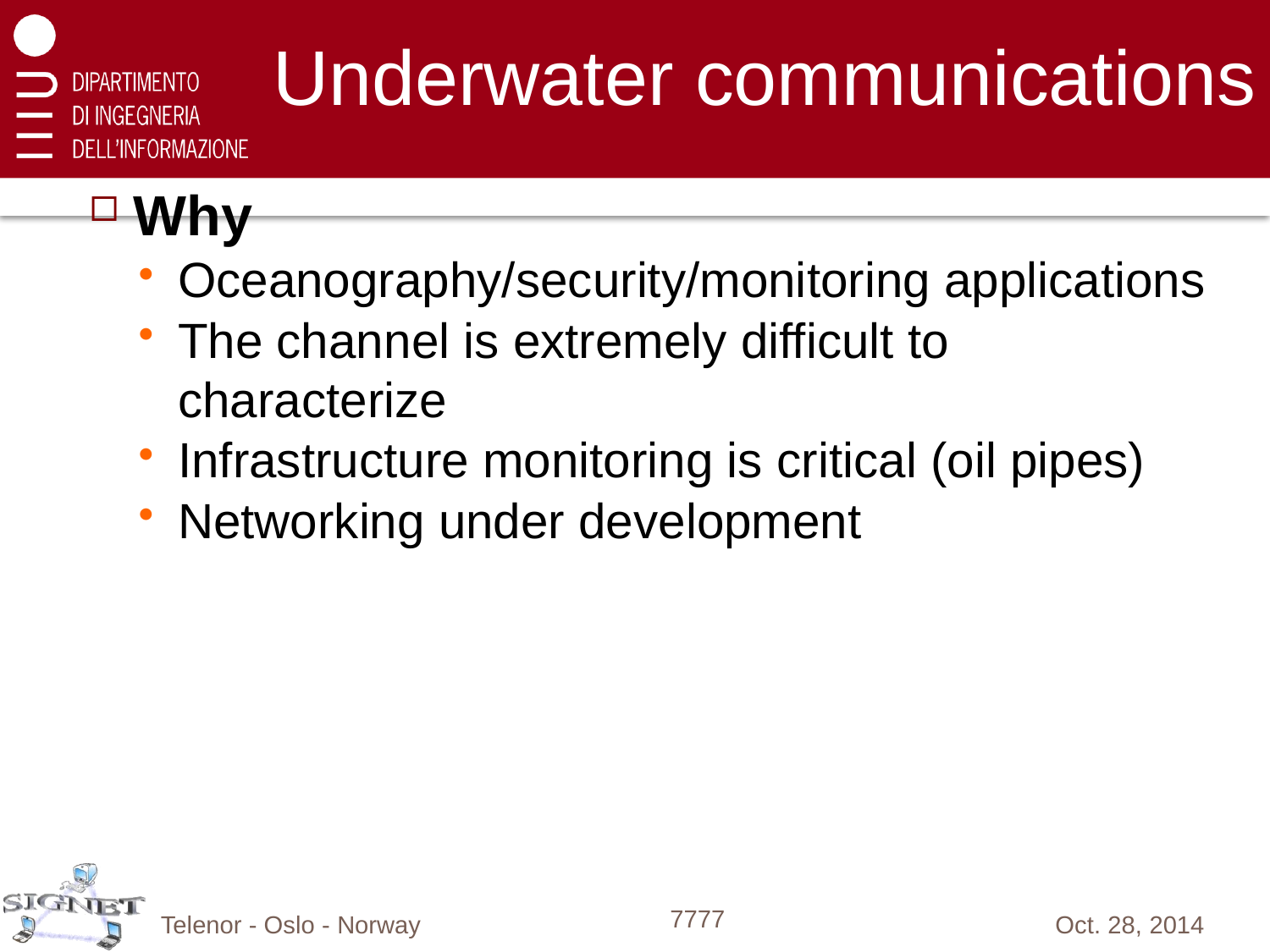

# Underwater communications
Why
Oceanography/security/monitoring applications
The channel is extremely difficult to characterize
Infrastructure monitoring is critical (oil pipes)
Networking under development
Telenor - Oslo - Norway
7777
Oct. 28, 2014